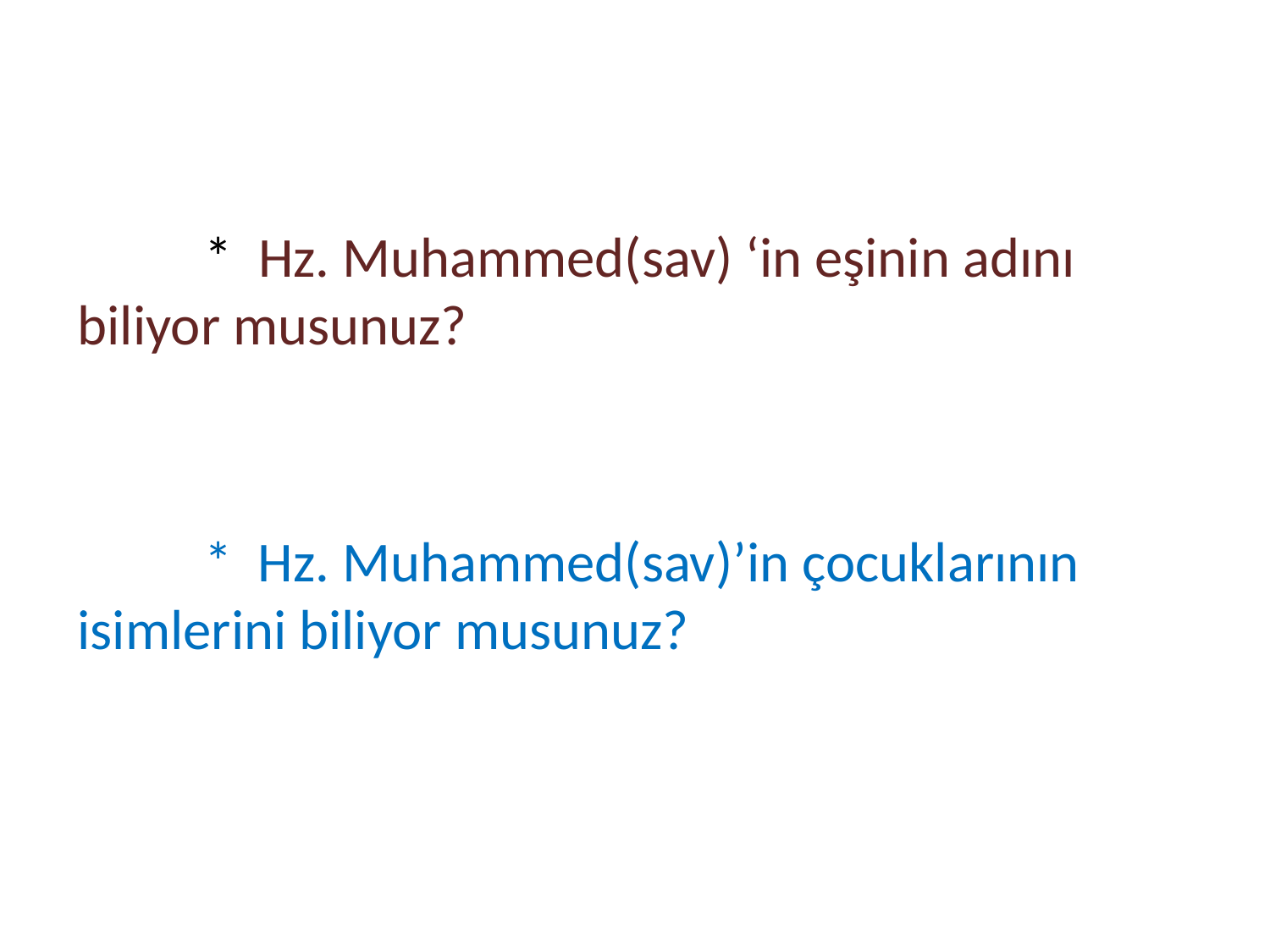

*  Hz. Muhammed(sav) ‘in eşinin adını biliyor musunuz?

	*  Hz. Muhammed(sav)’in çocuklarının isimlerini biliyor musunuz?